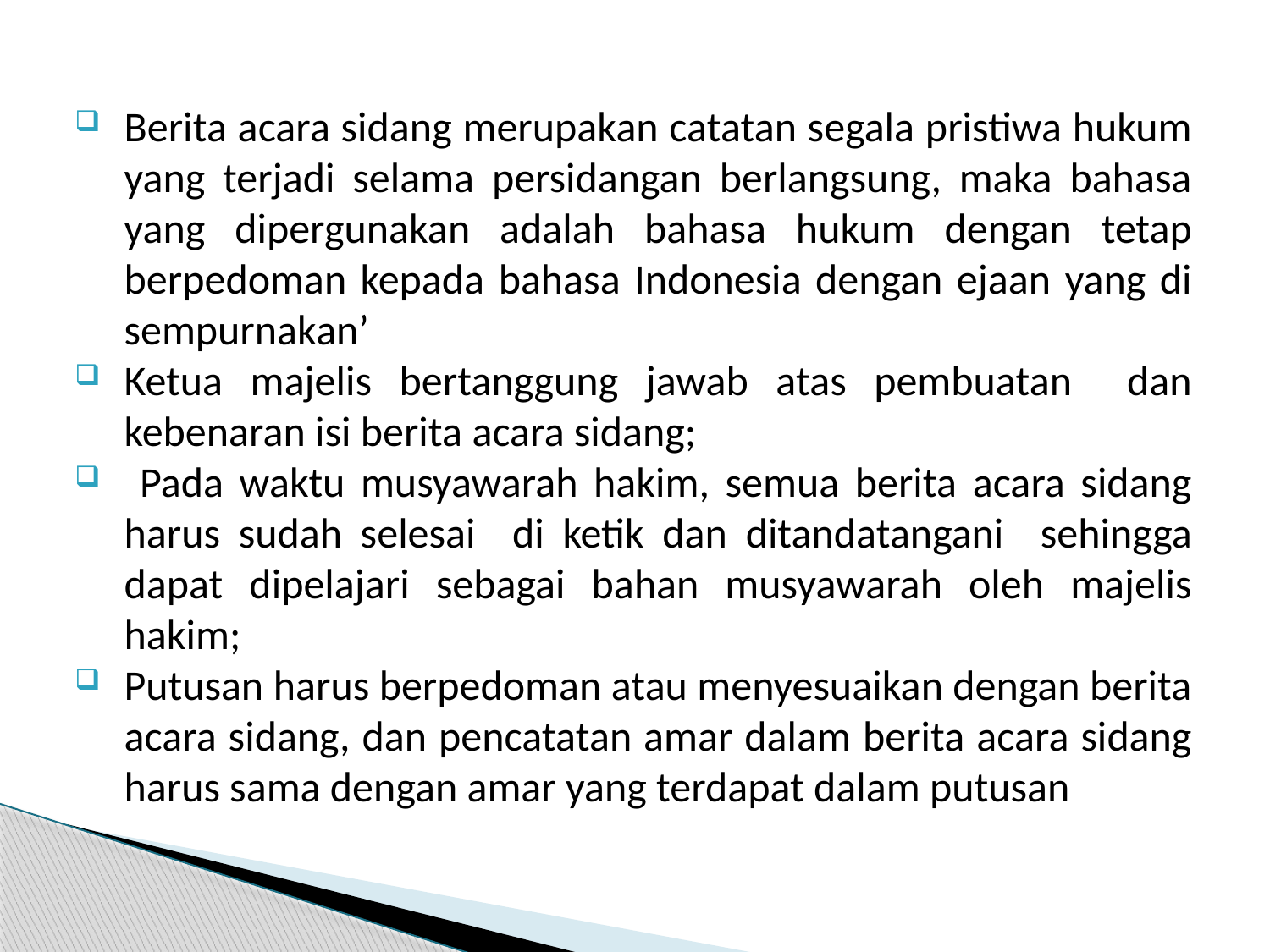

Berita acara sidang merupakan catatan segala pristiwa hukum yang terjadi selama persidangan berlangsung, maka bahasa yang dipergunakan adalah bahasa hukum dengan tetap berpedoman kepada bahasa Indonesia dengan ejaan yang di sempurnakan’
Ketua majelis bertanggung jawab atas pembuatan  dan kebenaran isi berita acara sidang;
 Pada waktu musyawarah hakim, semua berita acara sidang harus sudah selesai  di ketik dan ditandatangani  sehingga dapat dipelajari sebagai bahan musyawarah oleh majelis hakim;
Putusan harus berpedoman atau menyesuaikan dengan berita acara sidang, dan pencatatan amar dalam berita acara sidang harus sama dengan amar yang terdapat dalam putusan